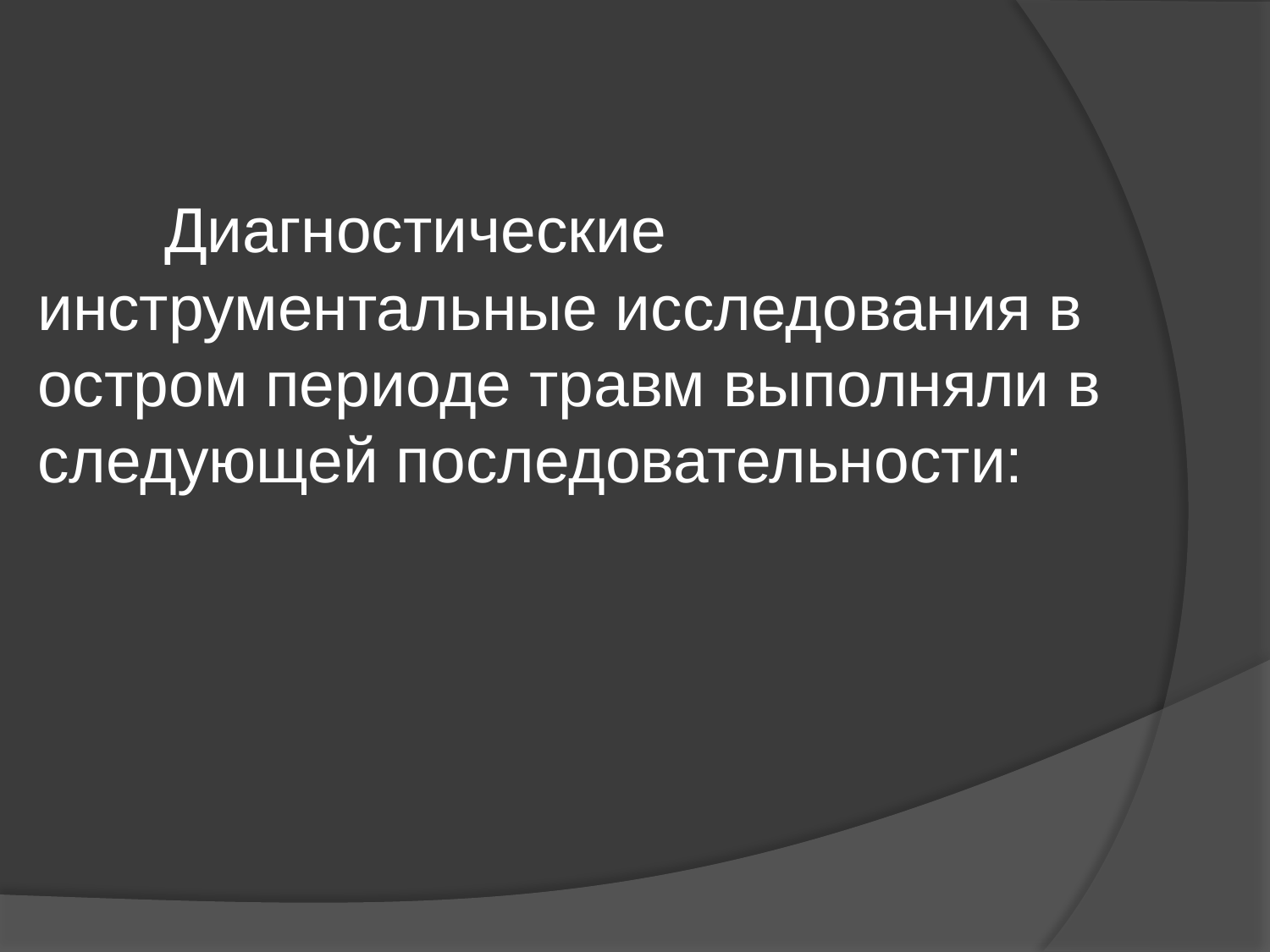

Диагностические инструментальные исследования в остром периоде травм выполняли в следующей последовательности: